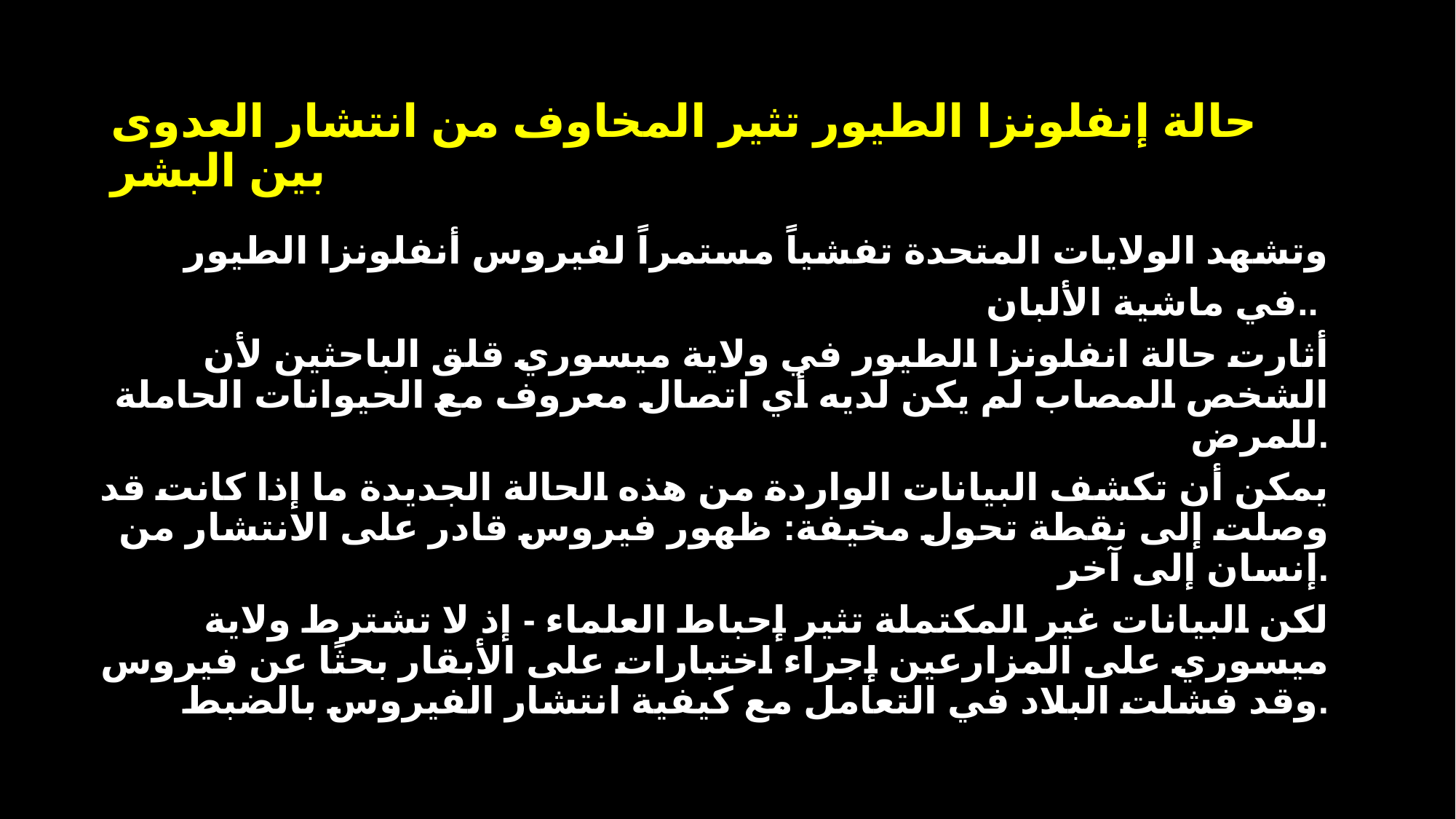

# حالة إنفلونزا الطيور تثير المخاوف من انتشار العدوى بين البشر
وتشهد الولايات المتحدة تفشياً مستمراً لفيروس أنفلونزا الطيور
في ماشية الألبان..
أثارت حالة انفلونزا الطيور في ولاية ميسوري قلق الباحثين لأن الشخص المصاب لم يكن لديه أي اتصال معروف مع الحيوانات الحاملة للمرض.
يمكن أن تكشف البيانات الواردة من هذه الحالة الجديدة ما إذا كانت قد وصلت إلى نقطة تحول مخيفة: ظهور فيروس قادر على الانتشار من إنسان إلى آخر.
لكن البيانات غير المكتملة تثير إحباط العلماء - إذ لا تشترط ولاية ميسوري على المزارعين إجراء اختبارات على الأبقار بحثًا عن فيروس وقد فشلت البلاد في التعامل مع كيفية انتشار الفيروس بالضبط.